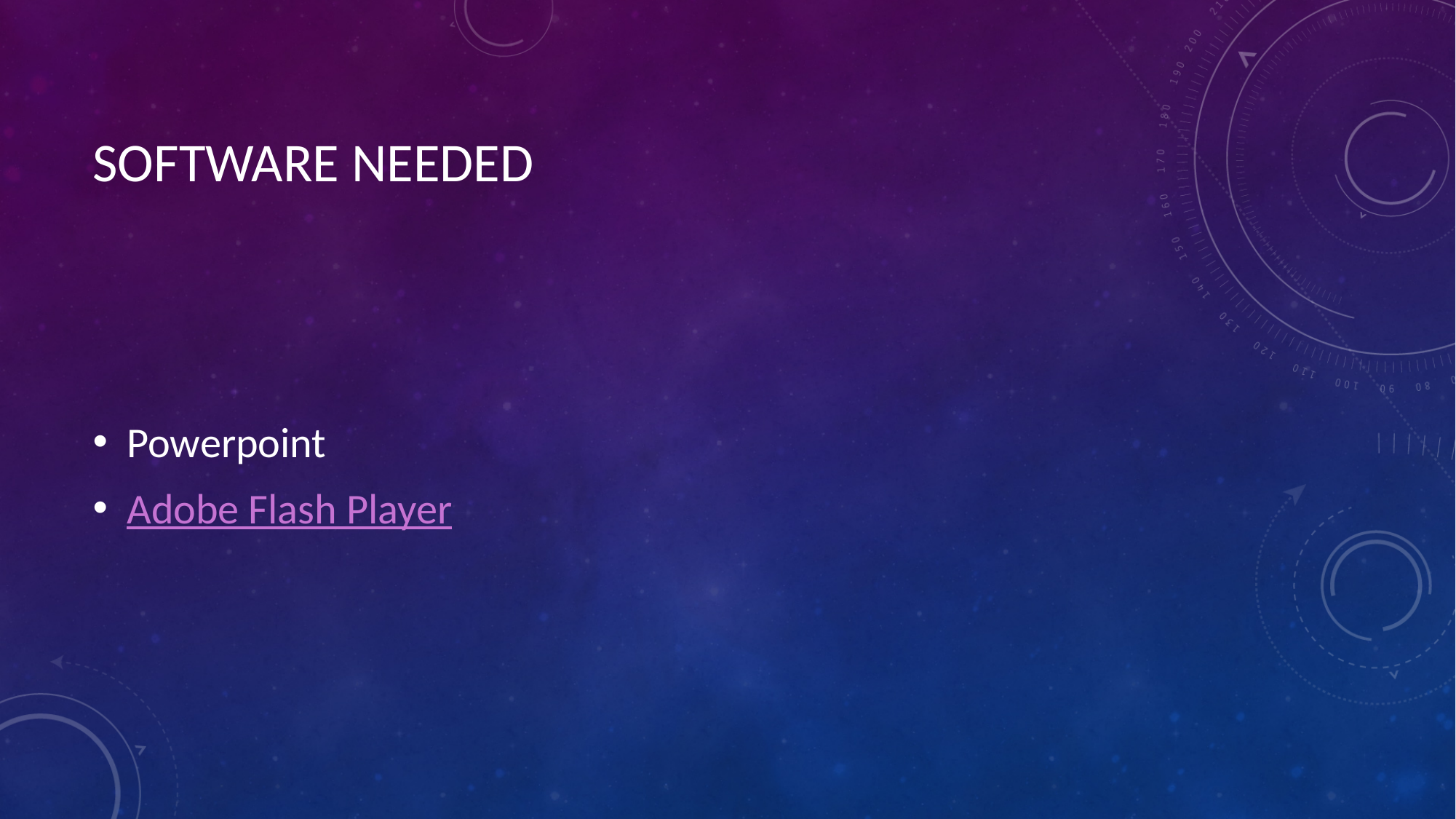

# Software needed
Powerpoint
Adobe Flash Player